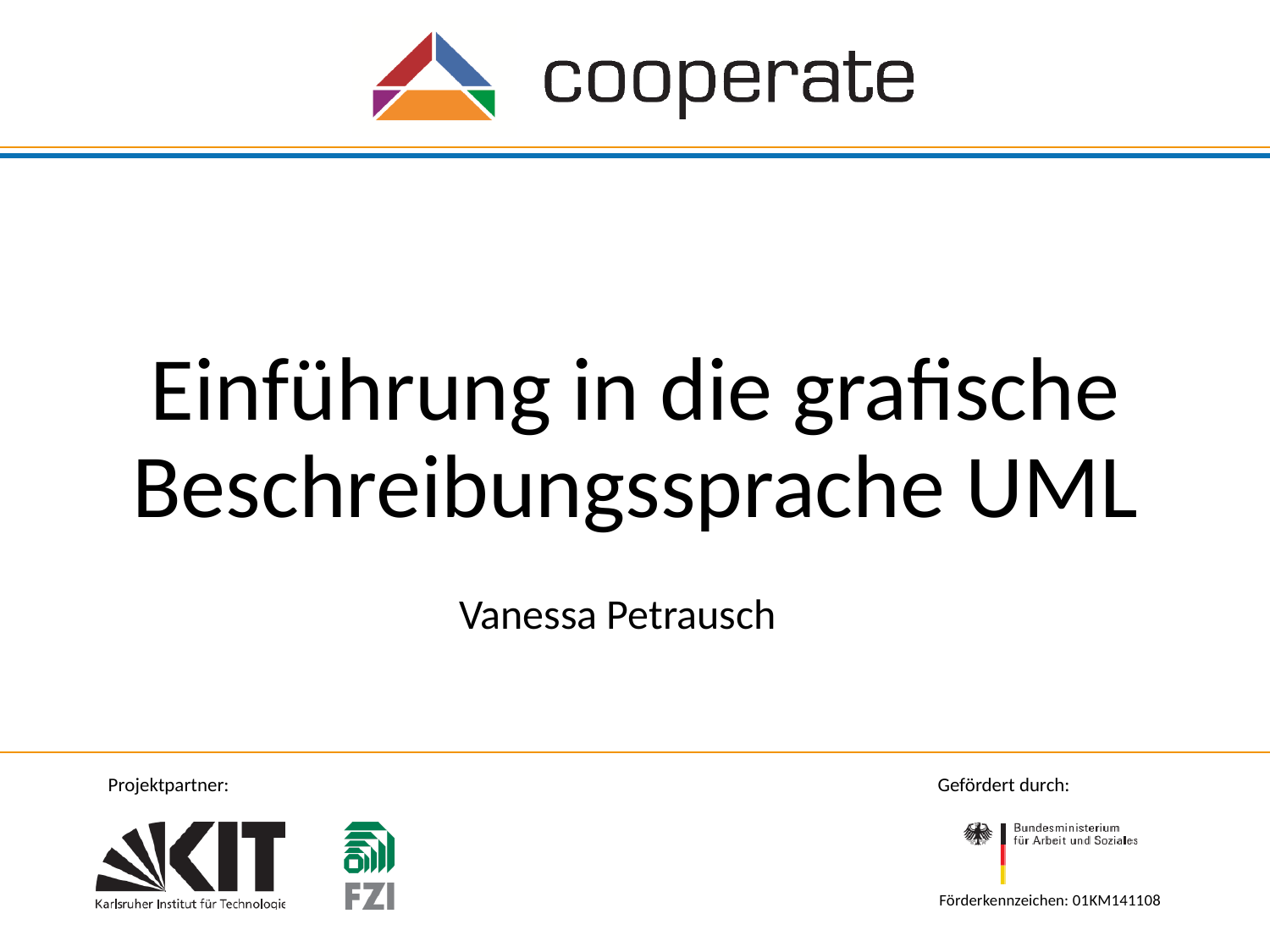

# Einführung in die grafische Beschreibungssprache UML
Vanessa Petrausch